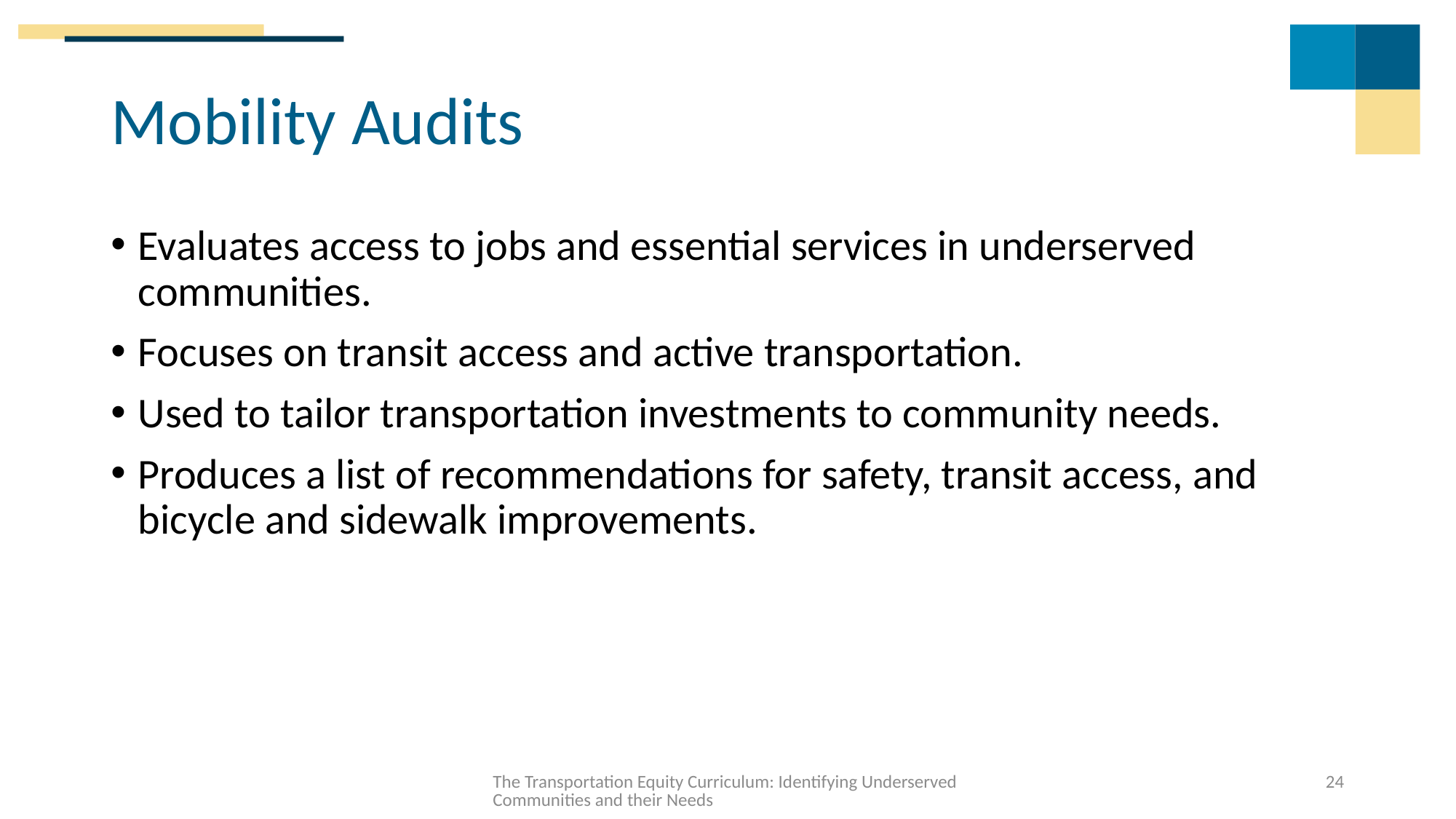

# Mobility Audits
Evaluates access to jobs and essential services in underserved communities.
Focuses on transit access and active transportation.
Used to tailor transportation investments to community needs.
Produces a list of recommendations for safety, transit access, and bicycle and sidewalk improvements.
The Transportation Equity Curriculum: Identifying Underserved Communities and their Needs
24